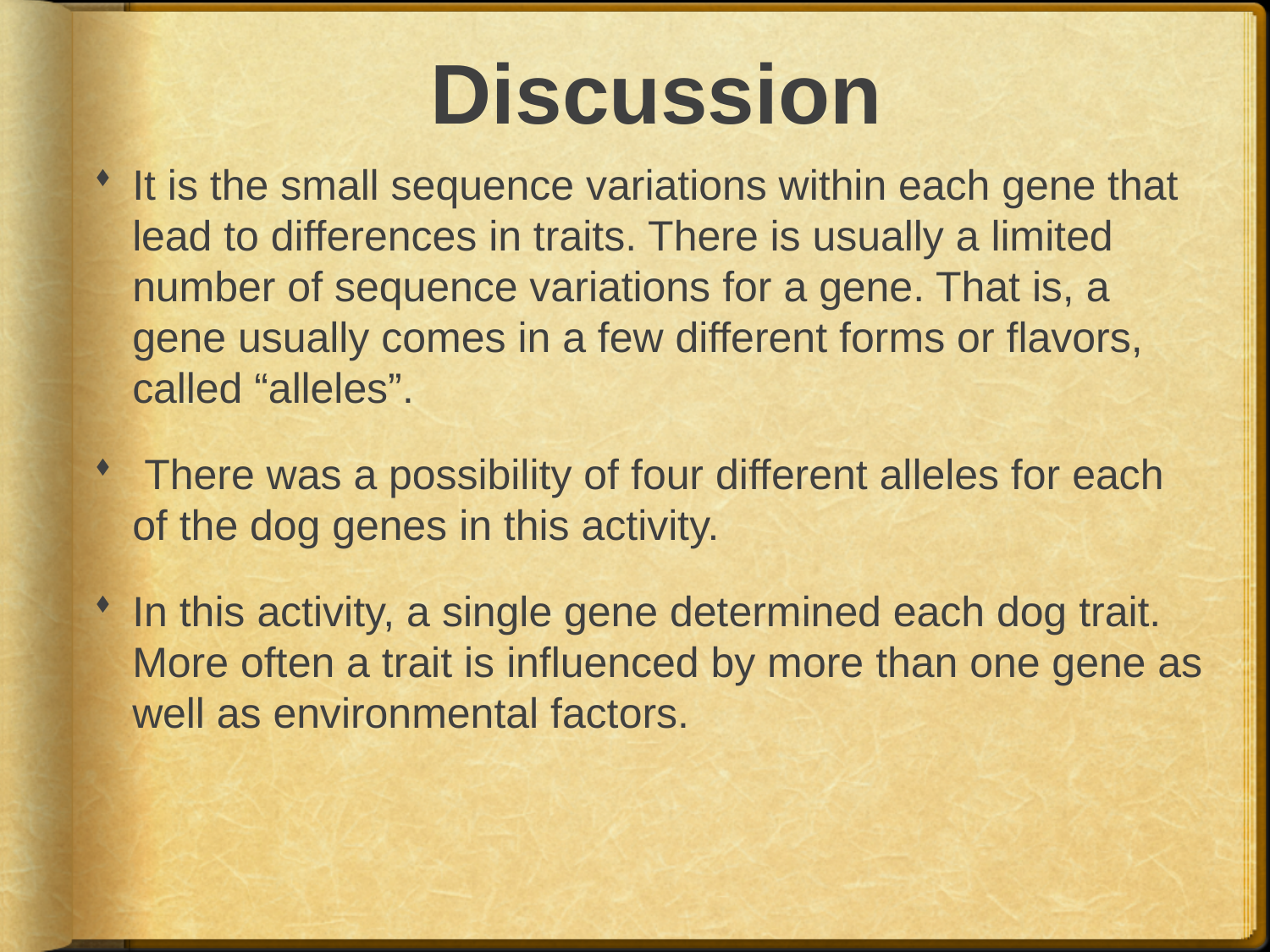

# Discussion
It is the small sequence variations within each gene that lead to differences in traits. There is usually a limited number of sequence variations for a gene. That is, a gene usually comes in a few different forms or flavors, called “alleles”.
 There was a possibility of four different alleles for each of the dog genes in this activity.
In this activity, a single gene determined each dog trait. More often a trait is influenced by more than one gene as well as environmental factors.